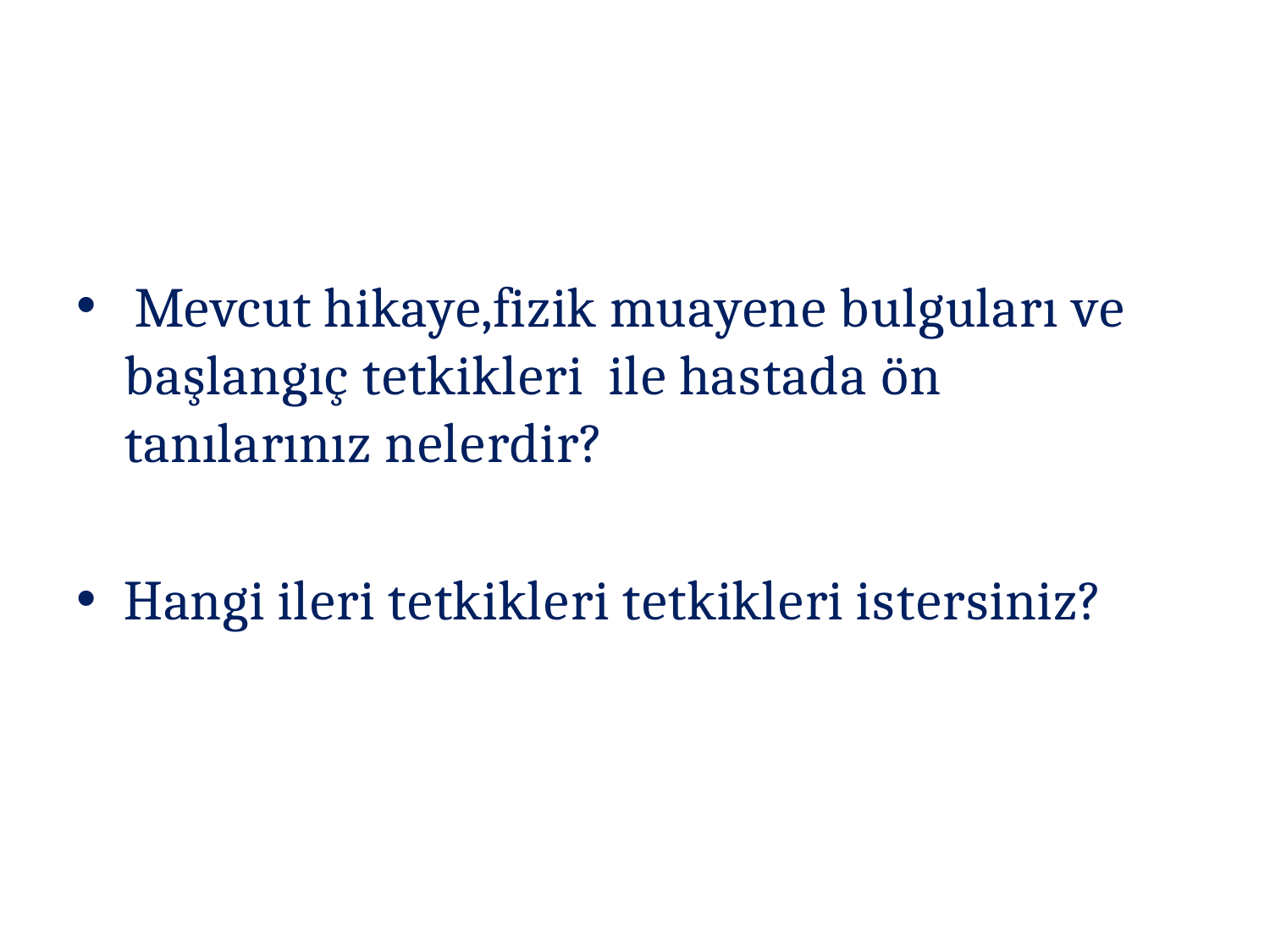

Mevcut hikaye,fizik muayene bulguları ve başlangıç tetkikleri  ile hastada ön tanılarınız nelerdir?

Hangi ileri tetkikleri tetkikleri istersiniz?